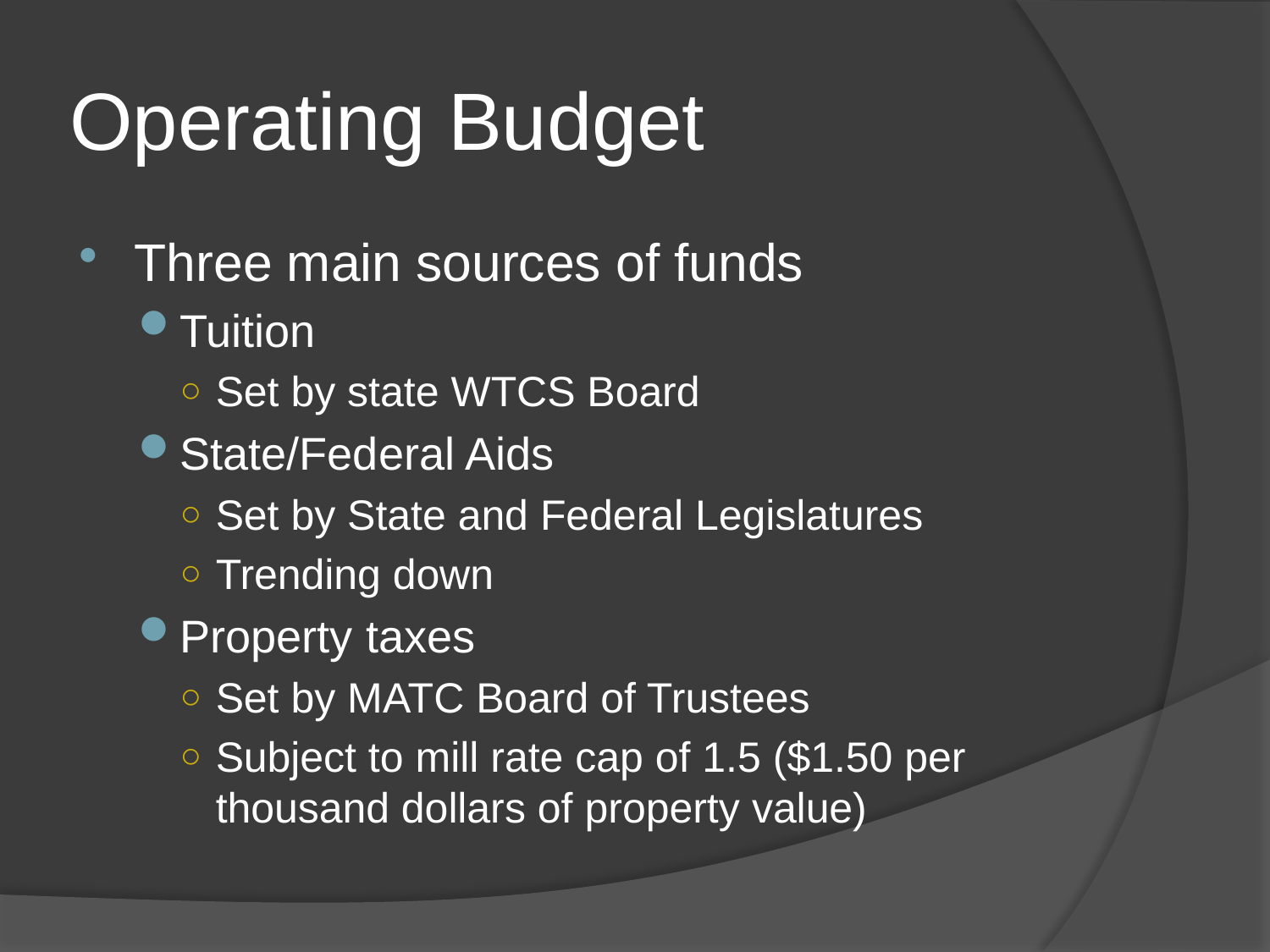

# Operating Budget
Three main sources of funds
Tuition
Set by state WTCS Board
State/Federal Aids
Set by State and Federal Legislatures
Trending down
Property taxes
Set by MATC Board of Trustees
Subject to mill rate cap of 1.5 ($1.50 per thousand dollars of property value)